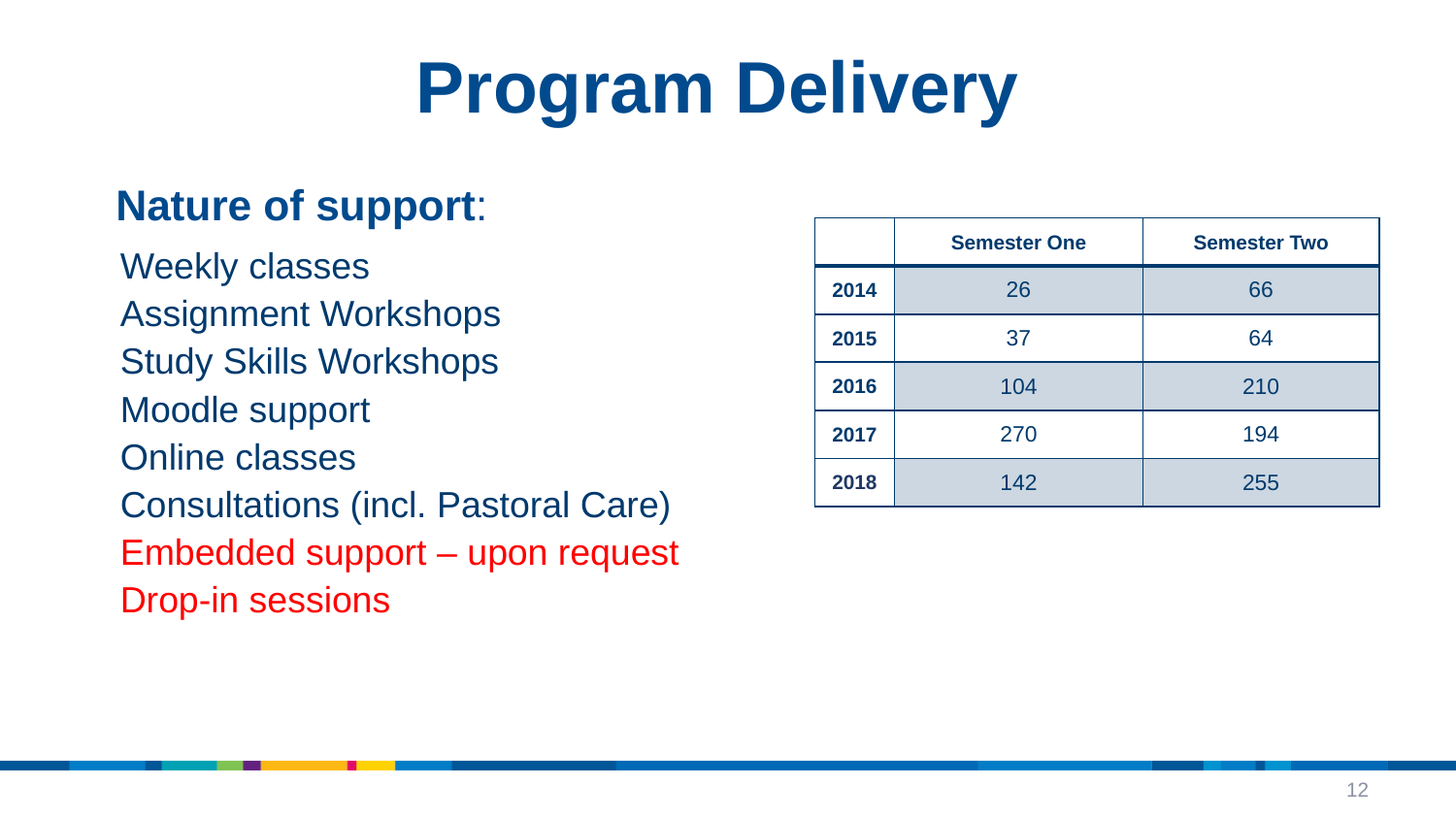

# Program Delivery
Nature of support:

|  | Semester One | Semester Two |
| --- | --- | --- |
| 2014 | 26 | 66 |
| 2015 | 37 | 64 |
| 2016 | 104 | 210 |
| 2017 | 270 | 194 |
| 2018 | 142 | 255 |
Weekly classes
Assignment Workshops
Study Skills Workshops
Moodle support
Online classes
Consultations (incl. Pastoral Care)
Embedded support – upon request
Drop-in sessions

12